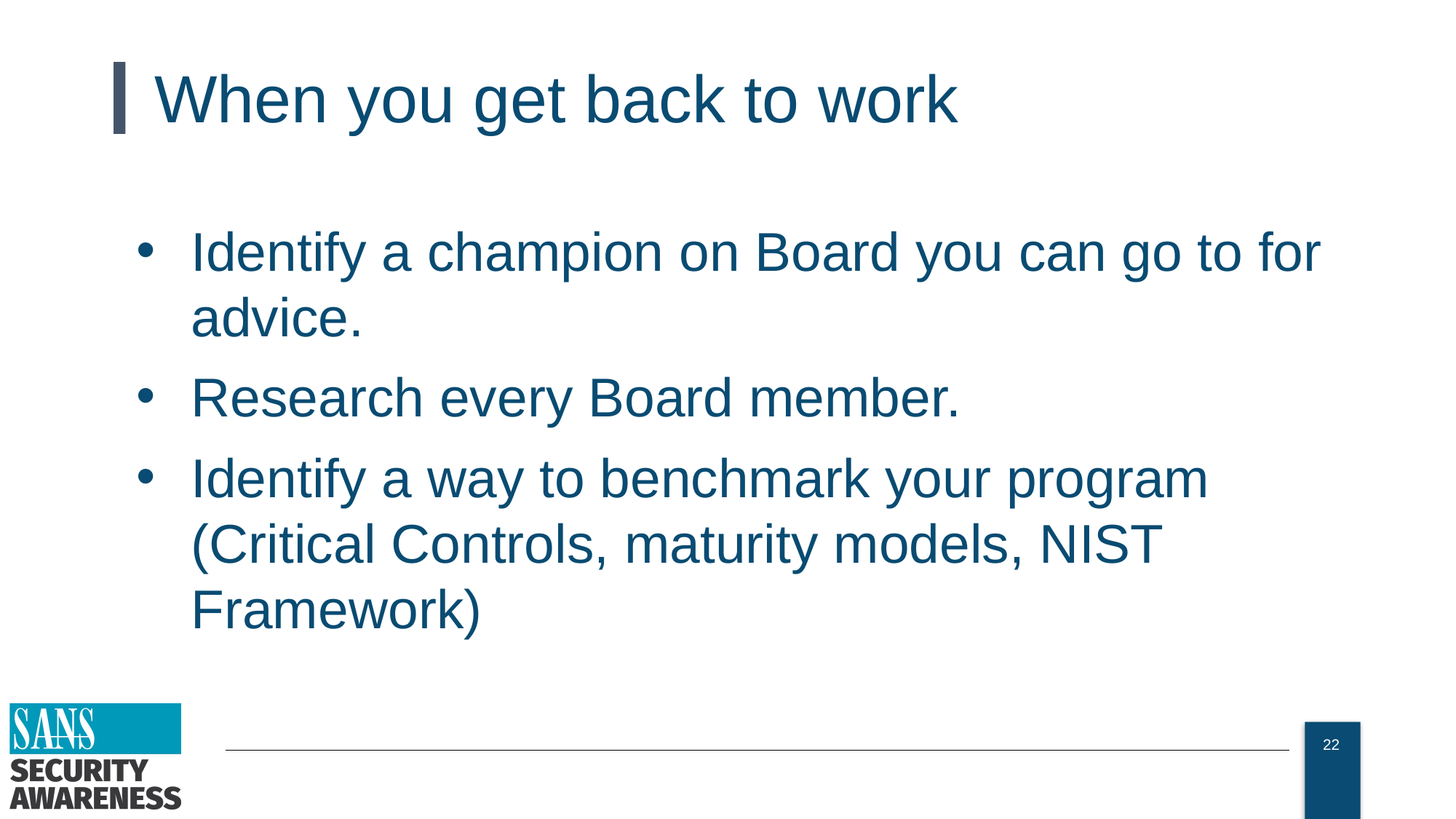

# When you get back to work
Identify a champion on Board you can go to for advice.
Research every Board member.
Identify a way to benchmark your program (Critical Controls, maturity models, NIST Framework)